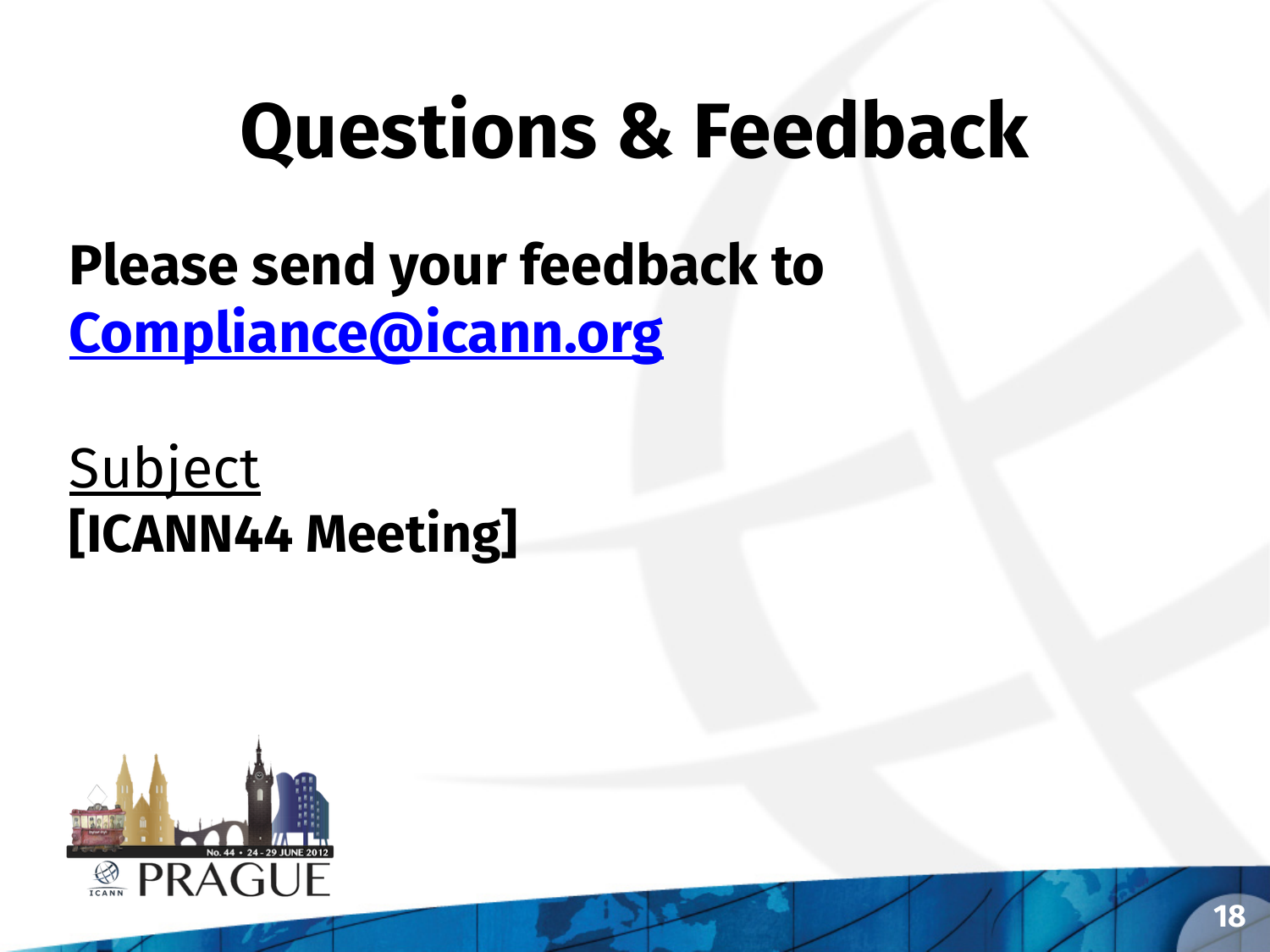

# Questions & Feedback
Please send your feedback to Compliance@icann.org

Subject
[ICANN44 Meeting]

18